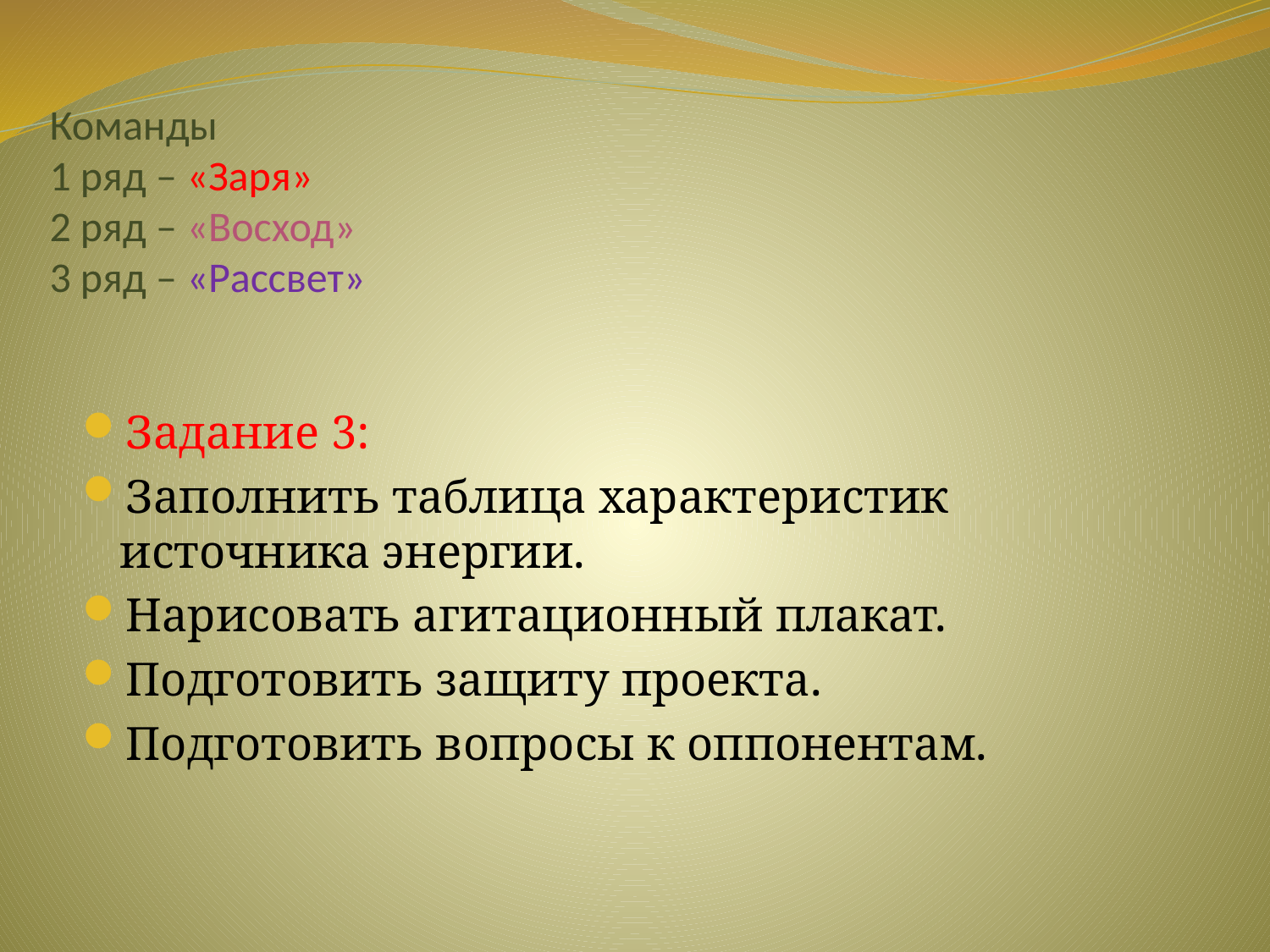

# Команды 1 ряд – «Заря» 2 ряд – «Восход» 3 ряд – «Рассвет»
Задание 3:
Заполнить таблица характеристик источника энергии.
Нарисовать агитационный плакат.
Подготовить защиту проекта.
Подготовить вопросы к оппонентам.